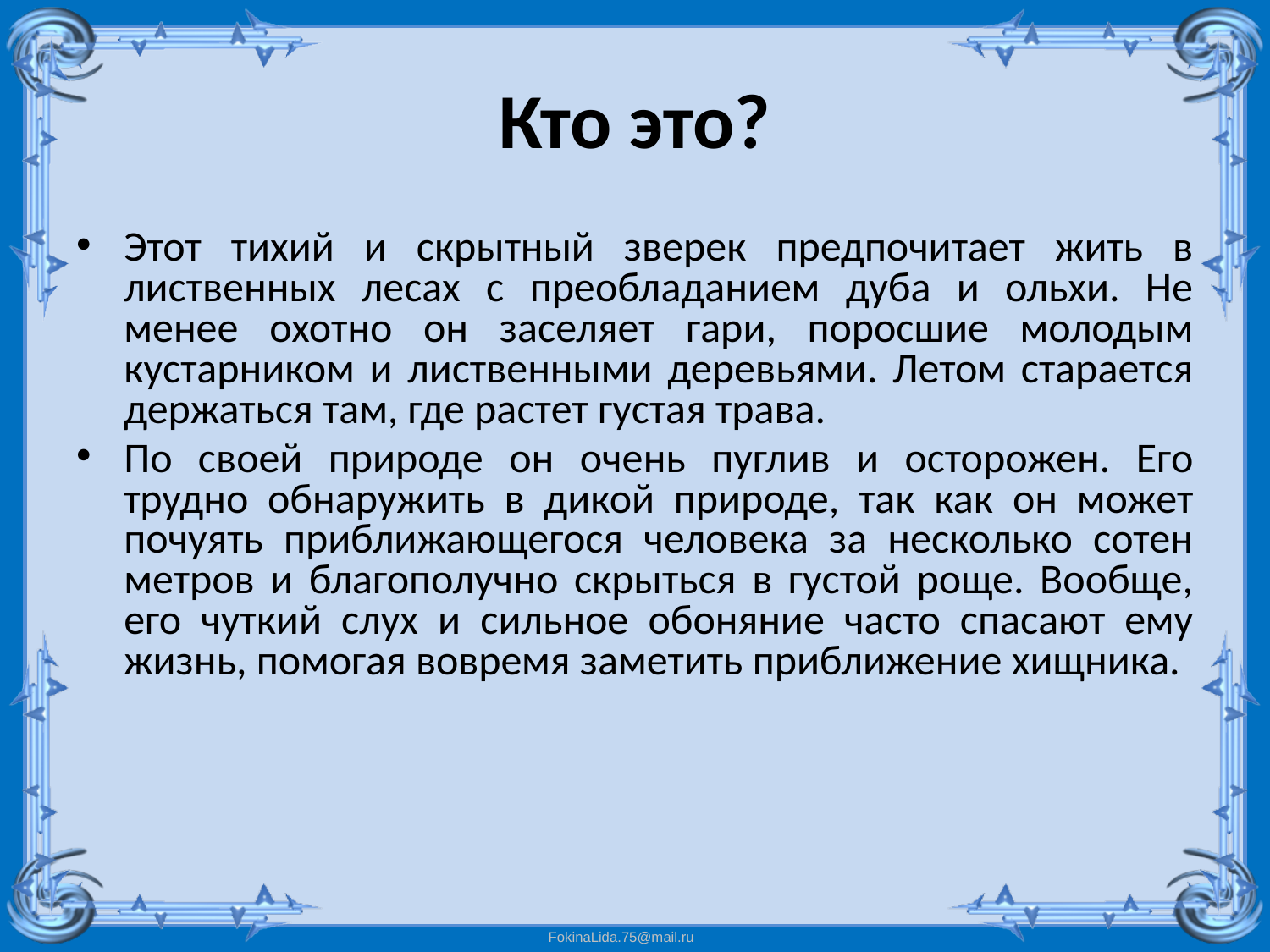

# Кто это?
Этот тихий и скрытный зверек предпочитает жить в лиственных лесах с преобладанием дуба и ольхи. Не менее охотно он заселяет гари, поросшие молодым кустарником и лиственными деревьями. Летом старается держаться там, где растет густая трава.
По своей природе он очень пуглив и осторожен. Его трудно обнаружить в дикой природе, так как он может почуять приближающегося человека за несколько сотен метров и благополучно скрыться в густой роще. Вообще, его чуткий слух и сильное обоняние часто спасают ему жизнь, помогая вовремя заметить приближение хищника.